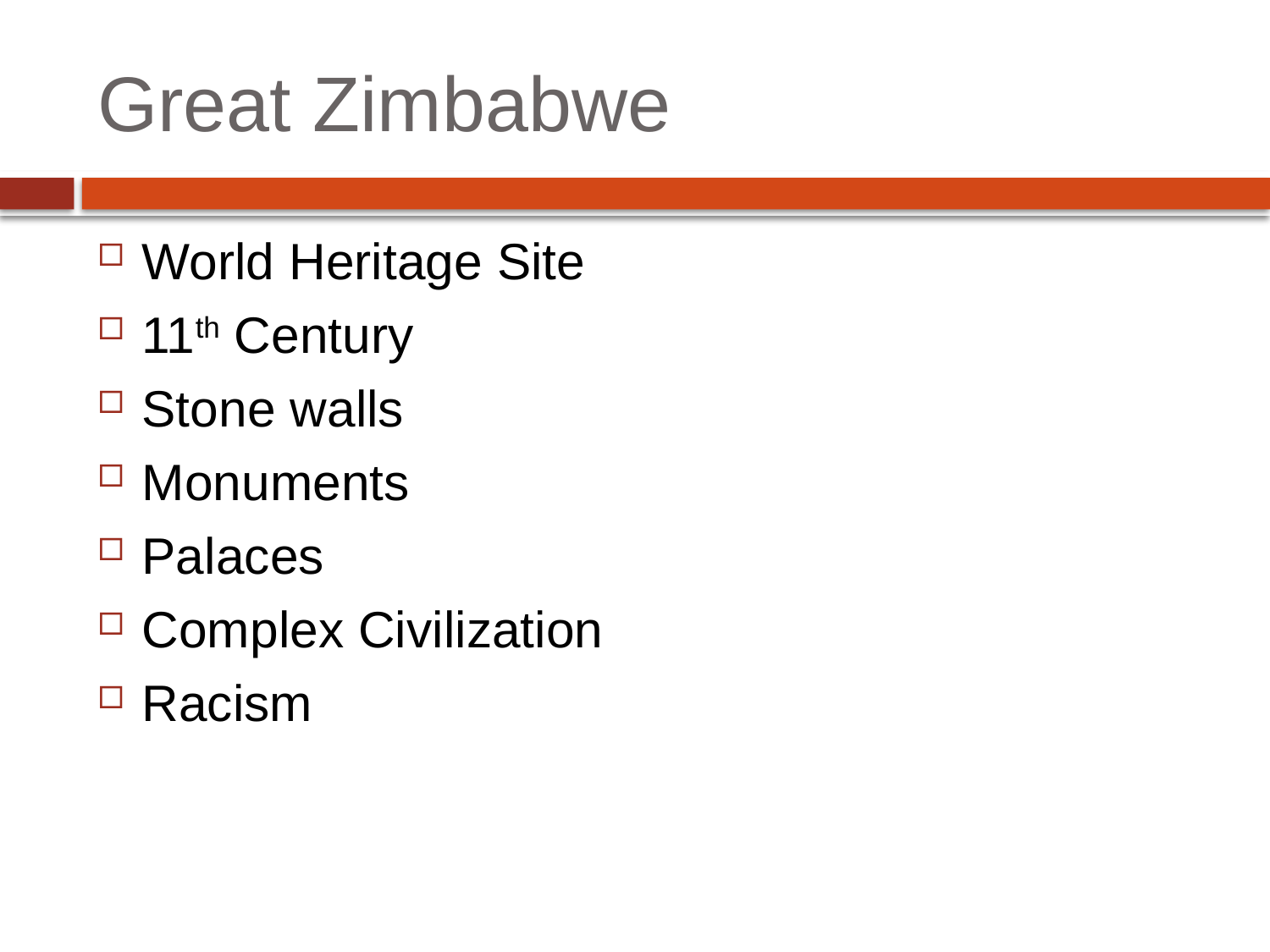

# Great Zimbabwe
World Heritage Site
11th Century
Stone walls
Monuments
Palaces
Complex Civilization
Racism